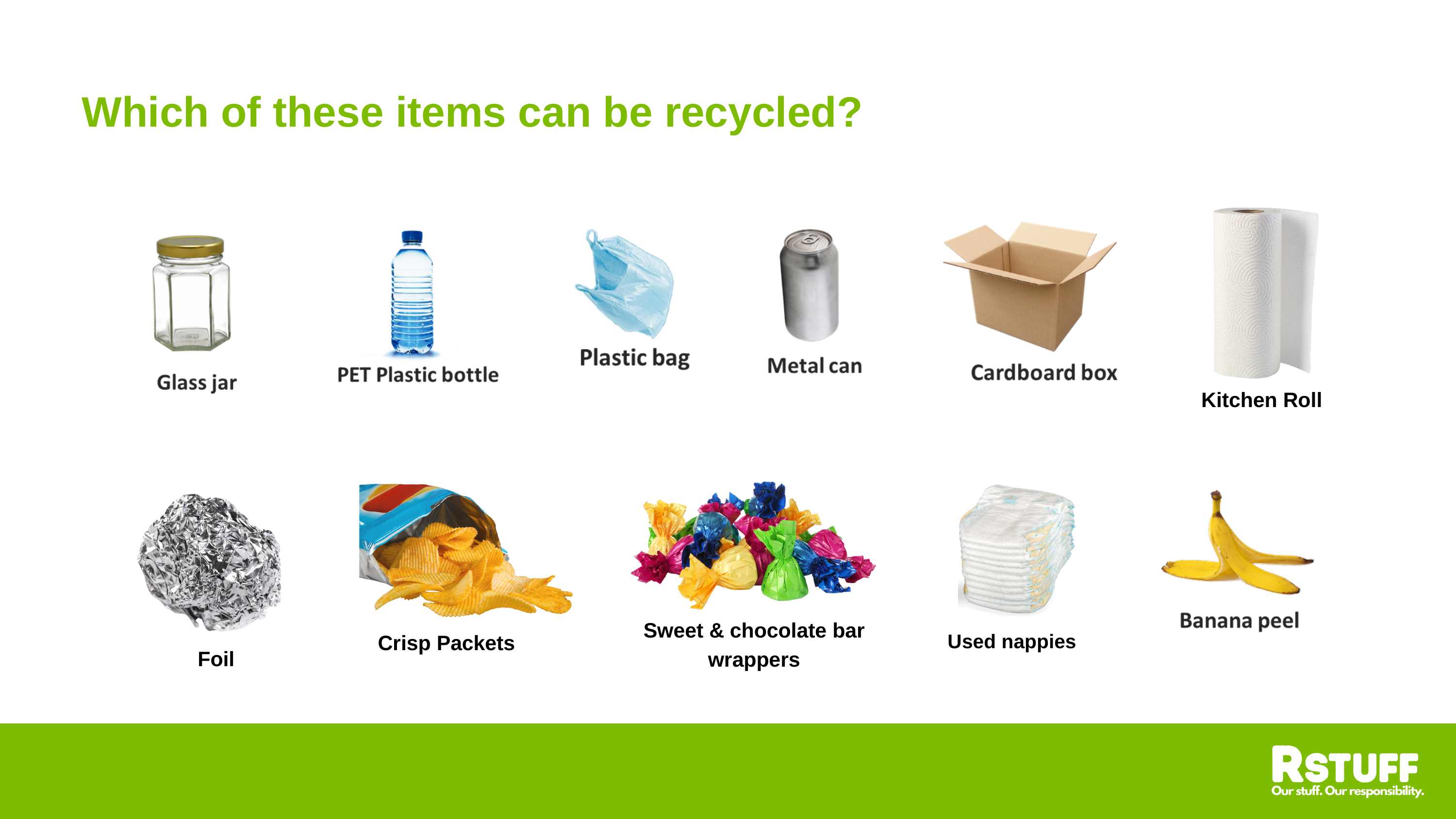

Which of these items can be recycled?

Kitchen Roll

Sweet & chocolate bar wrappers

Crisp Packets

Used nappies

Foil